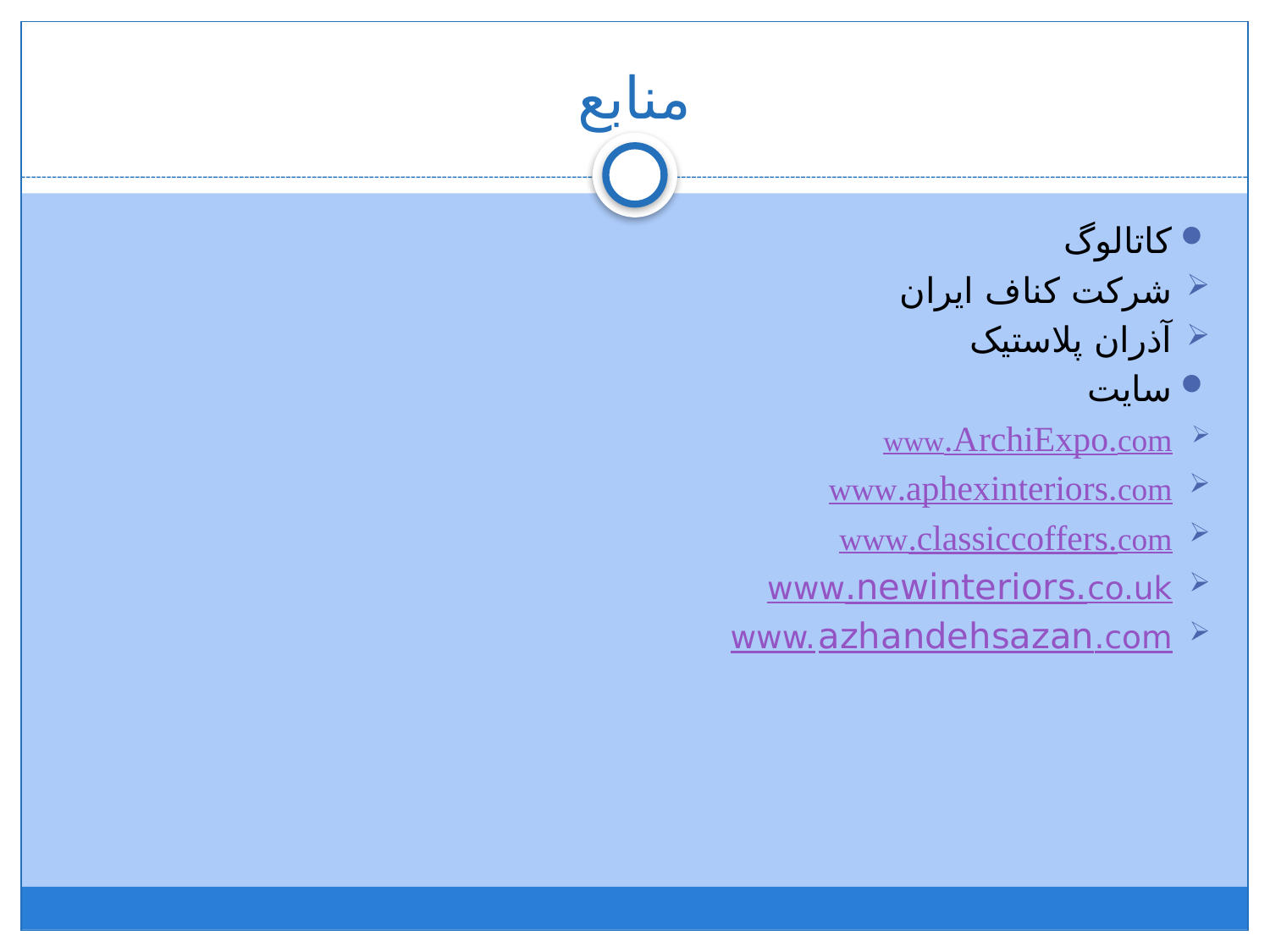

# منابع
کاتالوگ
شرکت کناف ایران
آذران پلاستیک
سایت
www.ArchiExpo.com
www.aphexinteriors.com
www.classiccoffers.com
www.newinteriors.co.uk
www.azhandehsazan.com